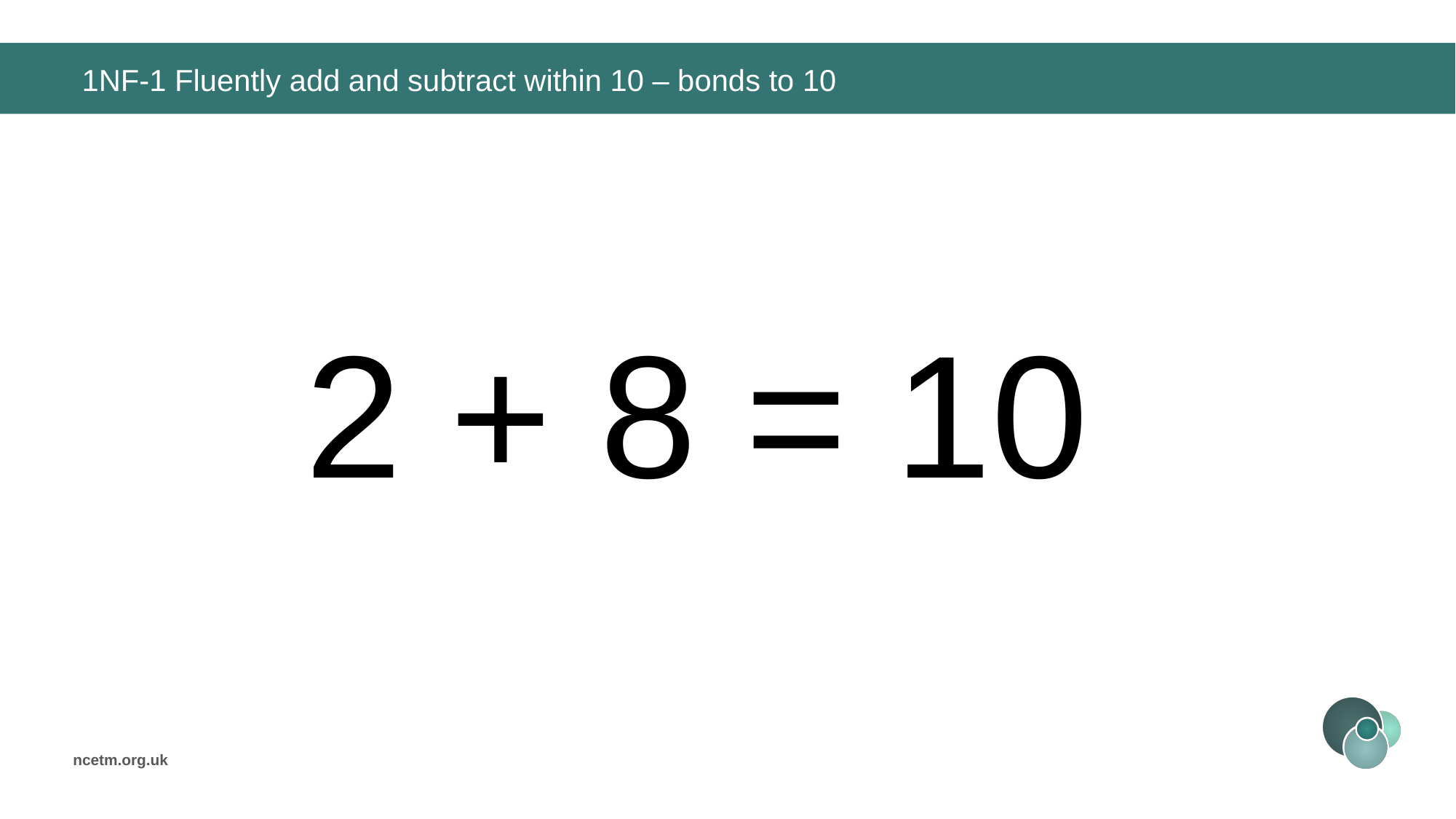

# 1NF-1 Fluently add and subtract within 10 – bonds to 10
2 + 8 =
10